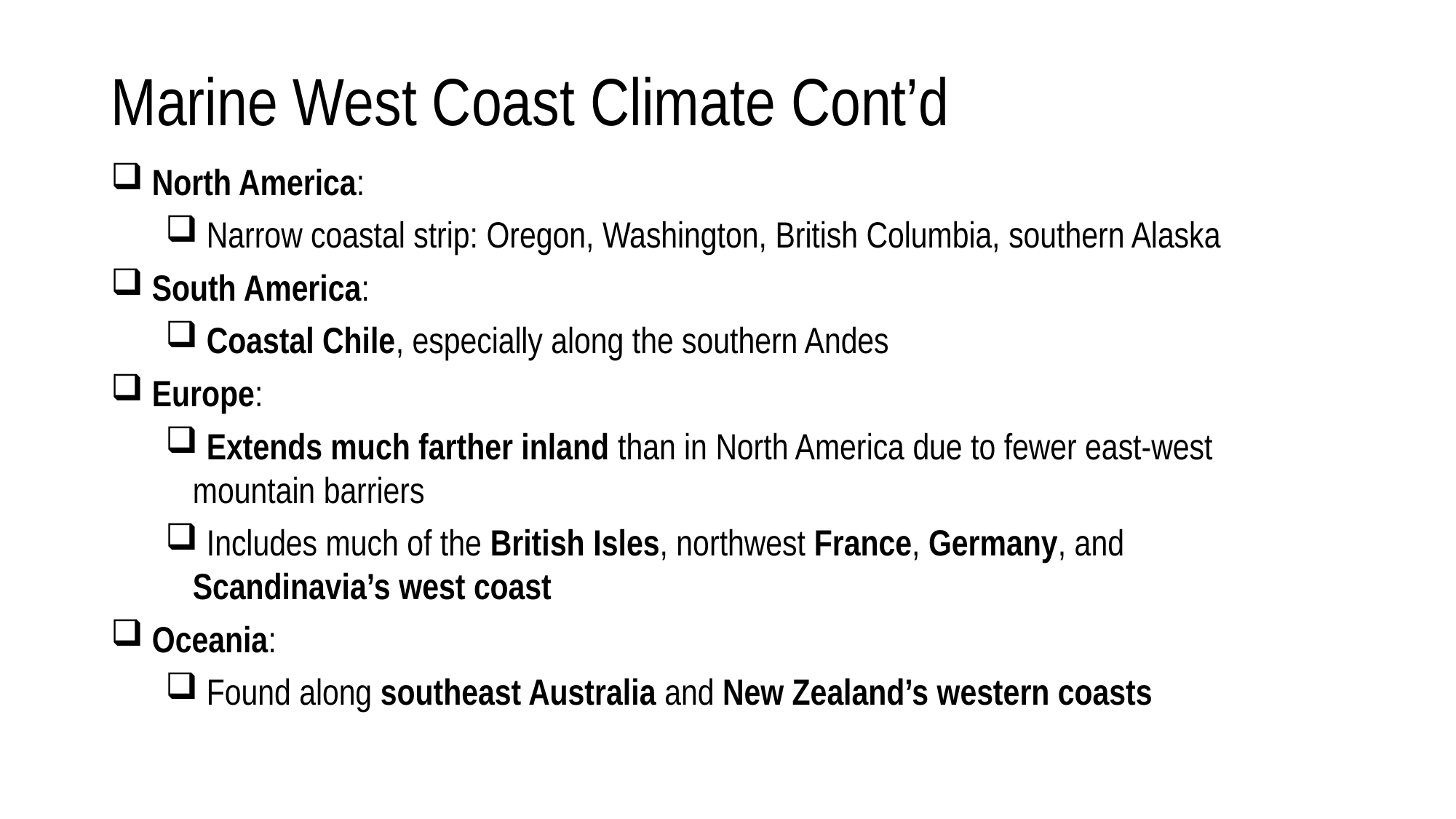

# Marine West Coast Climate Cont’d
 North America:
 Narrow coastal strip: Oregon, Washington, British Columbia, southern Alaska
 South America:
 Coastal Chile, especially along the southern Andes
 Europe:
 Extends much farther inland than in North America due to fewer east-west mountain barriers
 Includes much of the British Isles, northwest France, Germany, and Scandinavia’s west coast
 Oceania:
 Found along southeast Australia and New Zealand’s western coasts